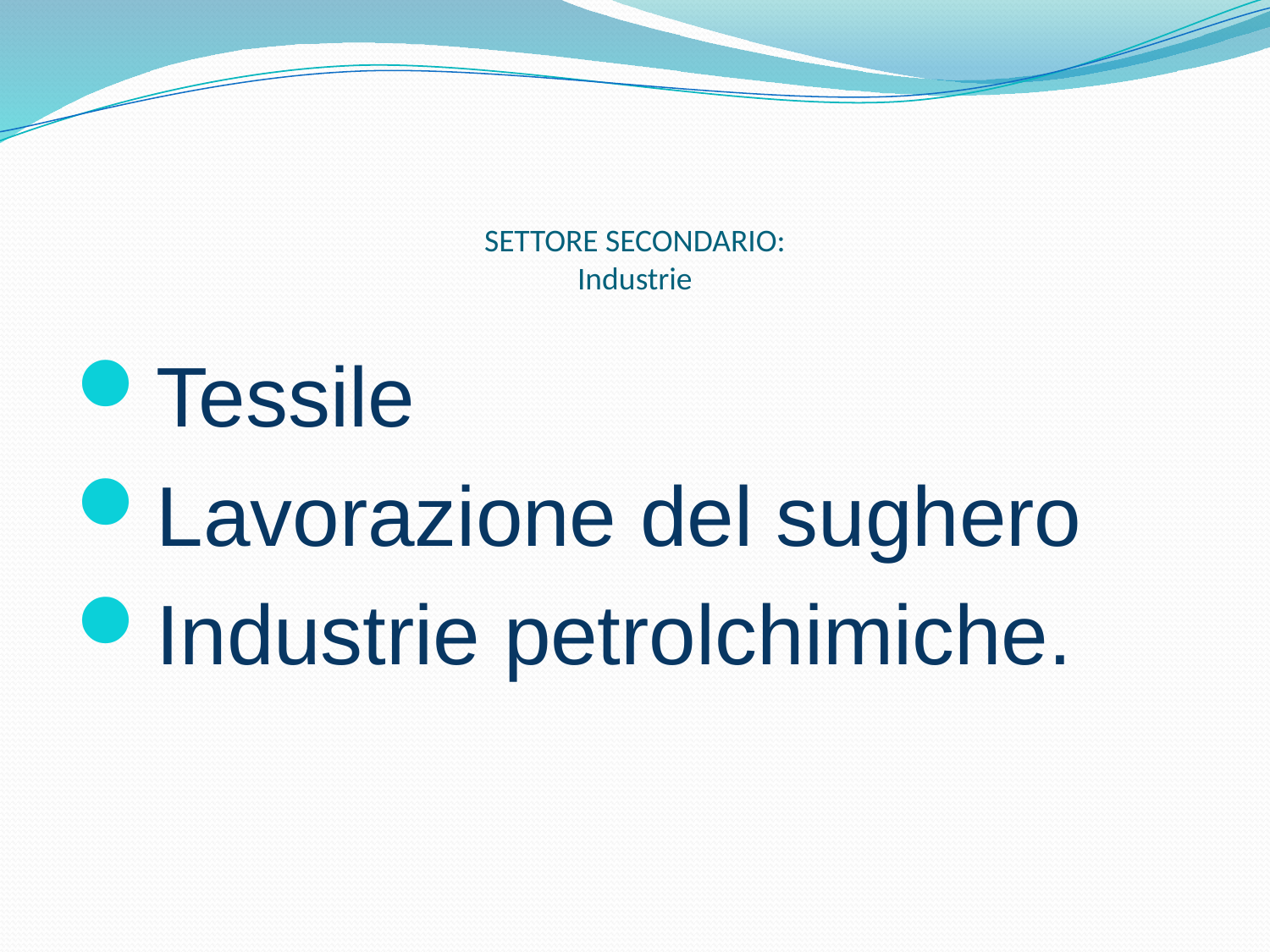

# SETTORE SECONDARIO: Industrie
Tessile
Lavorazione del sughero
Industrie petrolchimiche.